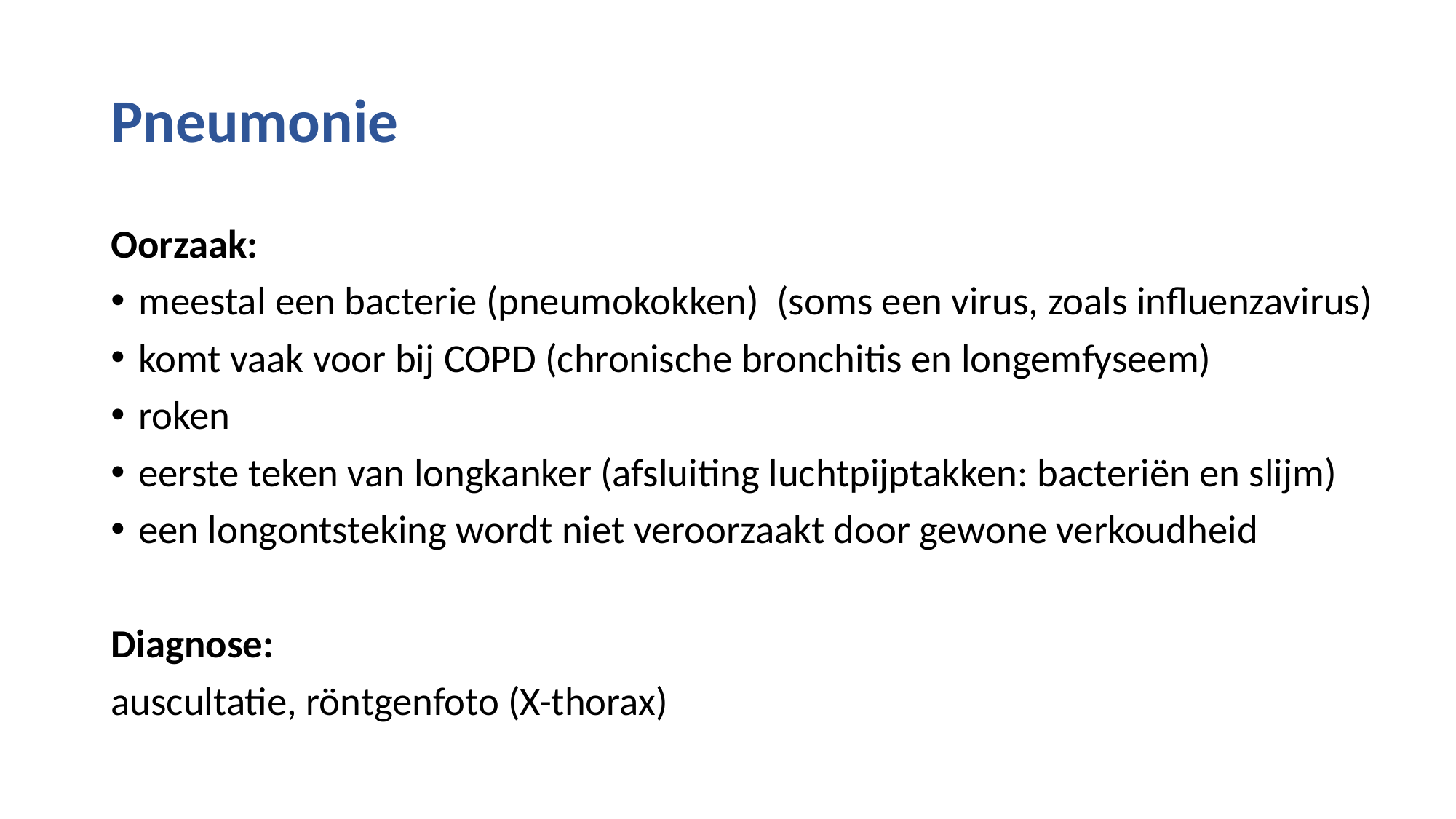

# Pneumonie
Oorzaak:
meestal een bacterie (pneumokokken)  (soms een virus, zoals influenzavirus)
komt vaak voor bij COPD (chronische bronchitis en longemfyseem)
roken
eerste teken van longkanker (afsluiting luchtpijptakken: bacteriën en slijm)
een longontsteking wordt niet veroorzaakt door gewone verkoudheid

Diagnose:
auscultatie, röntgenfoto (X-thorax)